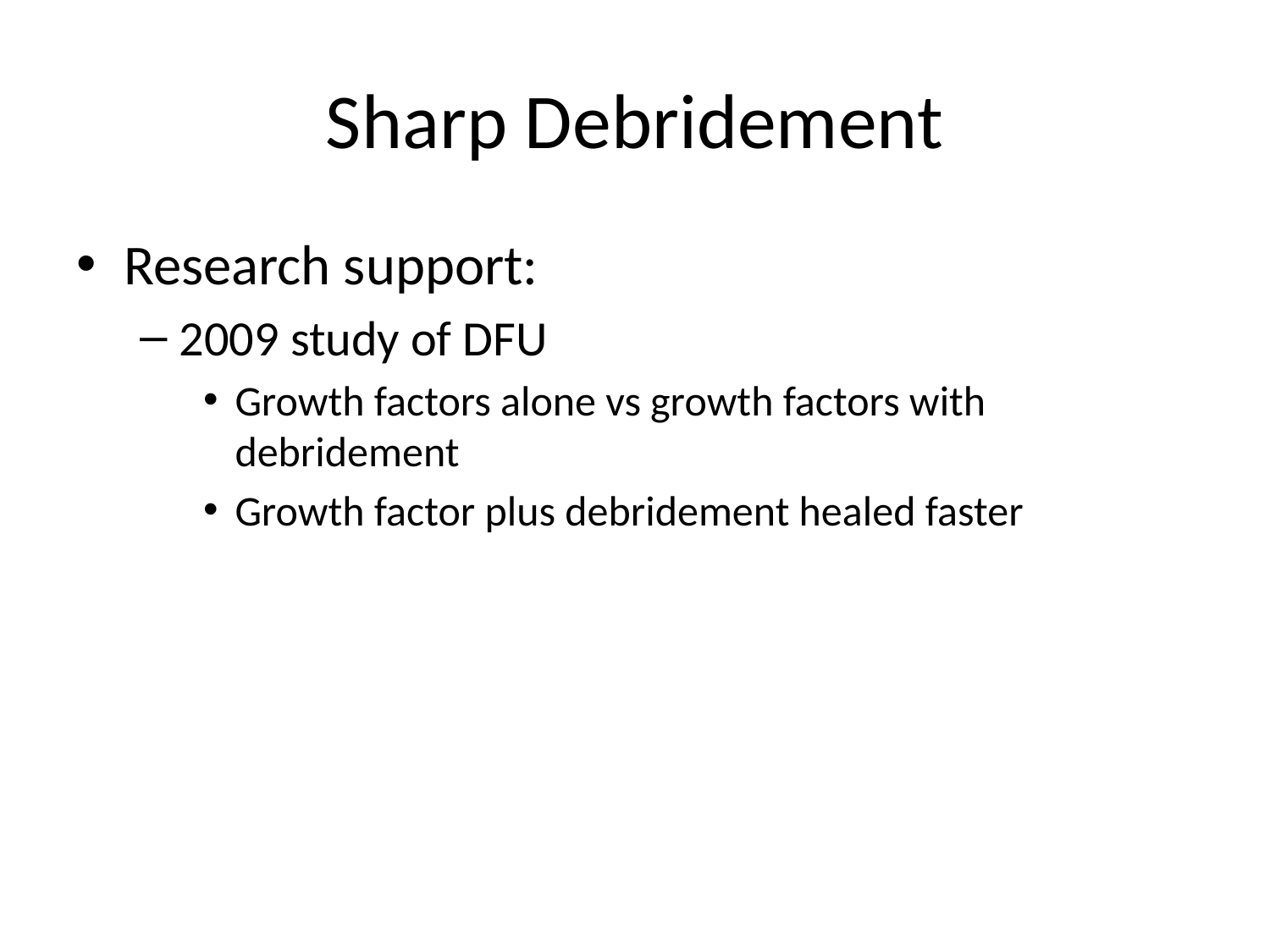

# Sharp Debridement
Research support:
2009 study of DFU
Growth factors alone vs growth factors with debridement
Growth factor plus debridement healed faster